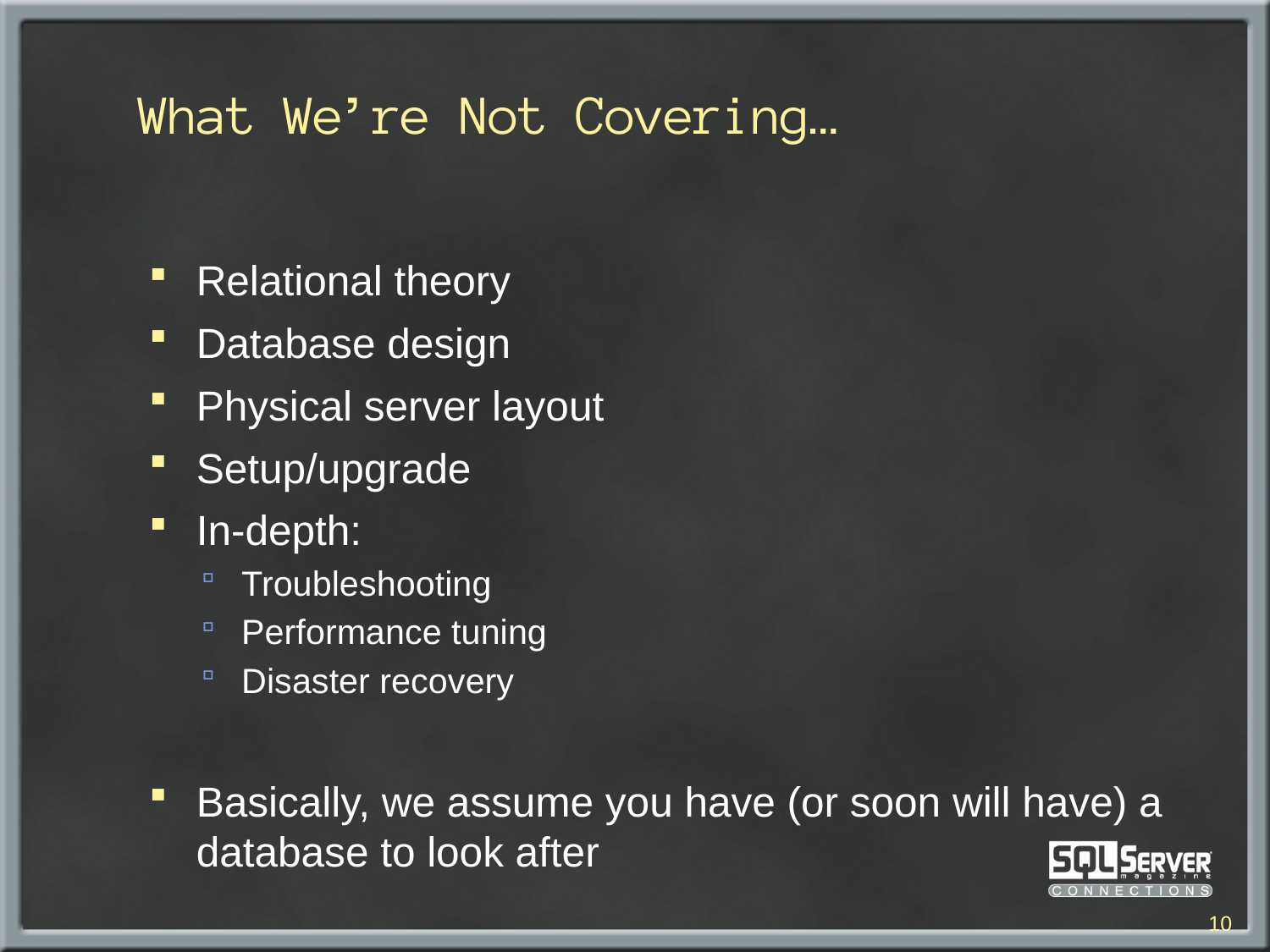

# What We’re Not Covering…
Relational theory
Database design
Physical server layout
Setup/upgrade
In-depth:
Troubleshooting
Performance tuning
Disaster recovery

Basically, we assume you have (or soon will have) a database to look after
10